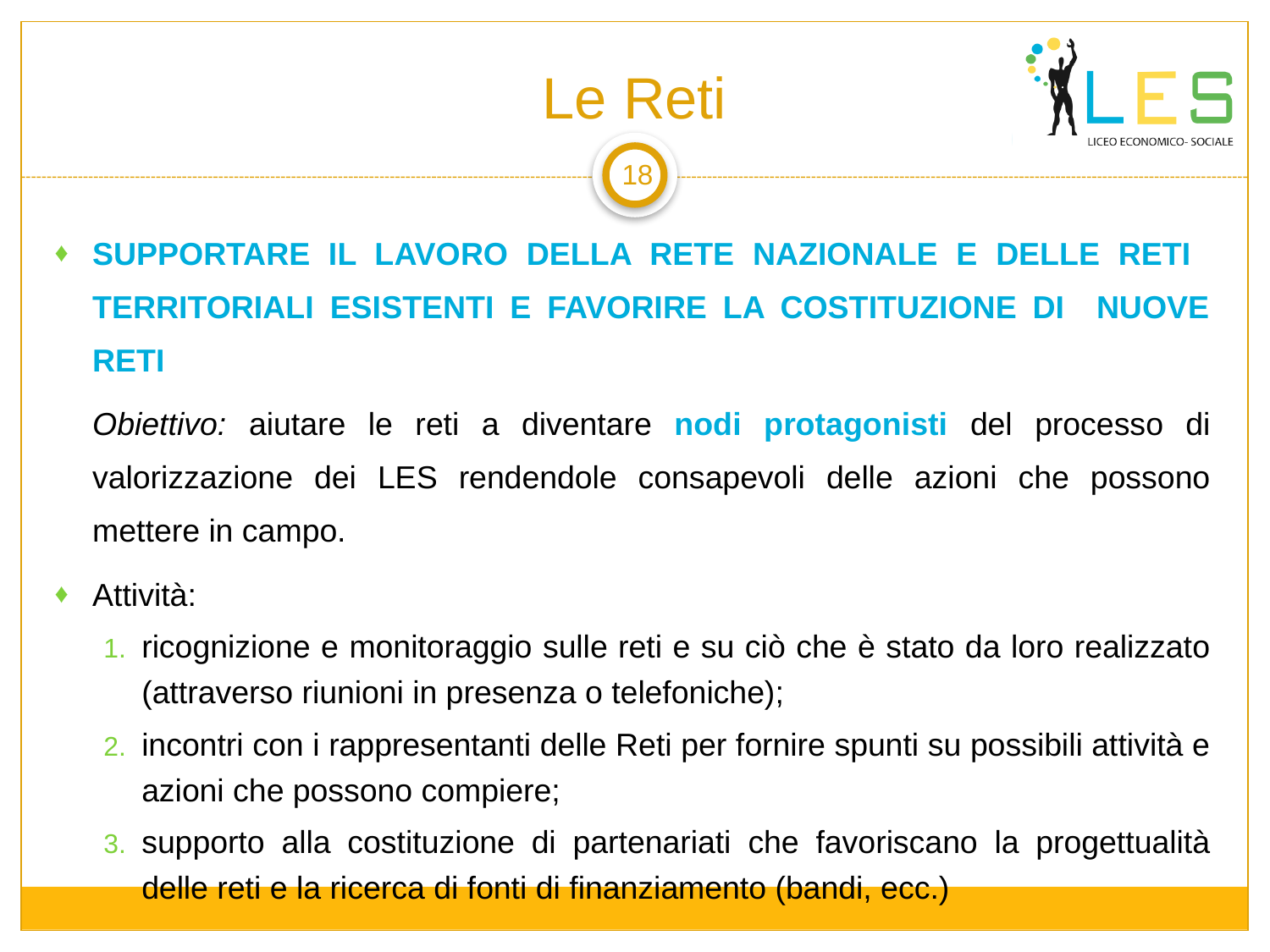

# Le Reti
18
SUPPORTARE IL LAVORO DELLA RETE NAZIONALE E DELLE RETI  TERRITORIALI ESISTENTI E FAVORIRE LA COSTITUZIONE DI  NUOVE RETI
	Obiettivo: aiutare le reti a diventare nodi protagonisti del processo di valorizzazione dei LES rendendole consapevoli delle azioni che possono mettere in campo.
Attività:
ricognizione e monitoraggio sulle reti e su ciò che è stato da loro realizzato (attraverso riunioni in presenza o telefoniche);
incontri con i rappresentanti delle Reti per fornire spunti su possibili attività e azioni che possono compiere;
supporto alla costituzione di partenariati che favoriscano la progettualità delle reti e la ricerca di fonti di finanziamento (bandi, ecc.)